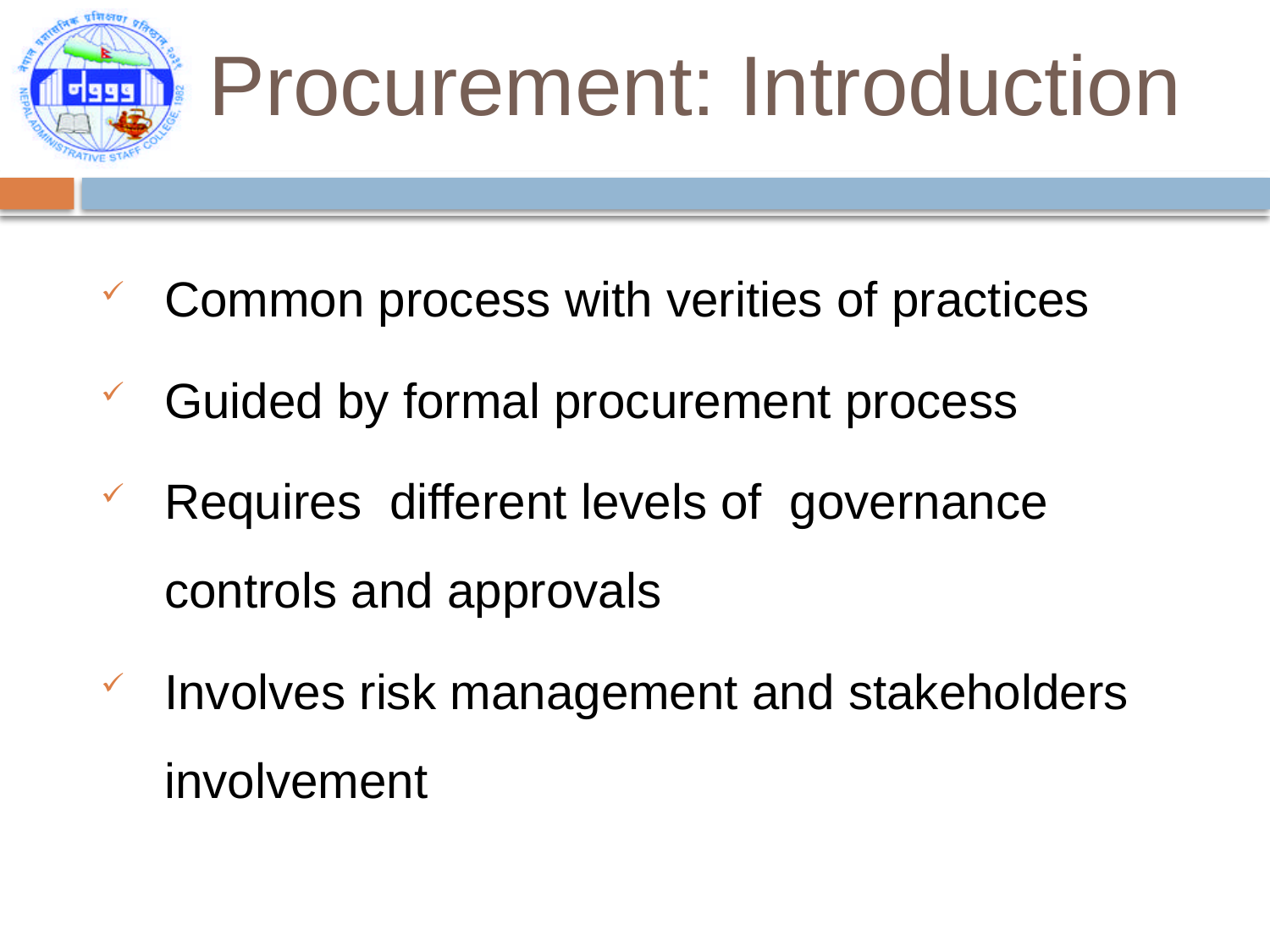

Procurement: Introduction
Common process with verities of practices
Guided by formal procurement process
Requires  different levels of  governance controls and approvals
Involves risk management and stakeholders involvement